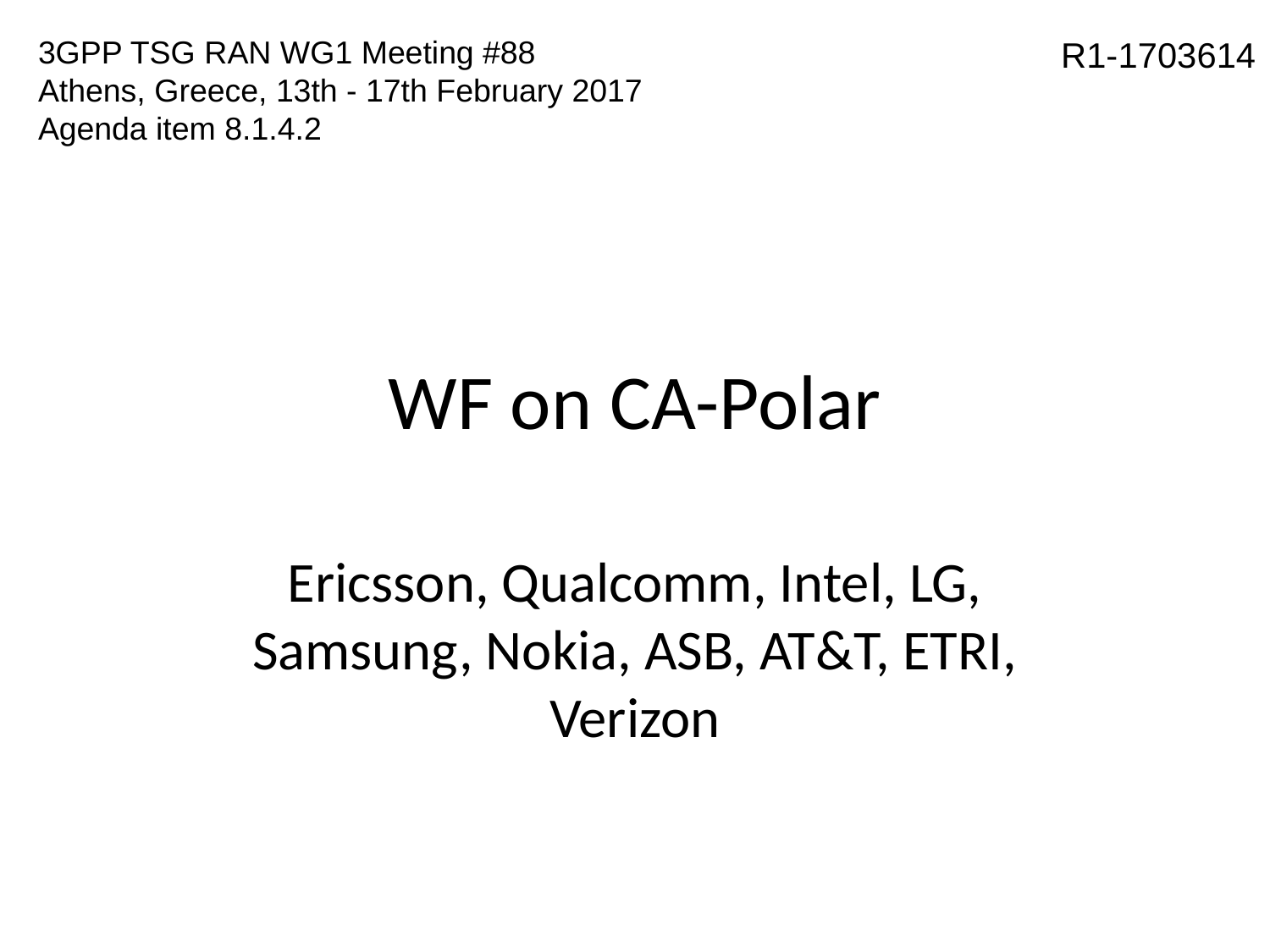

3GPP TSG RAN WG1 Meeting #88
Athens, Greece, 13th - 17th February 2017
Agenda item 8.1.4.2
R1-1703614
# WF on CA-Polar
Ericsson, Qualcomm, Intel, LG, Samsung, Nokia, ASB, AT&T, ETRI, Verizon